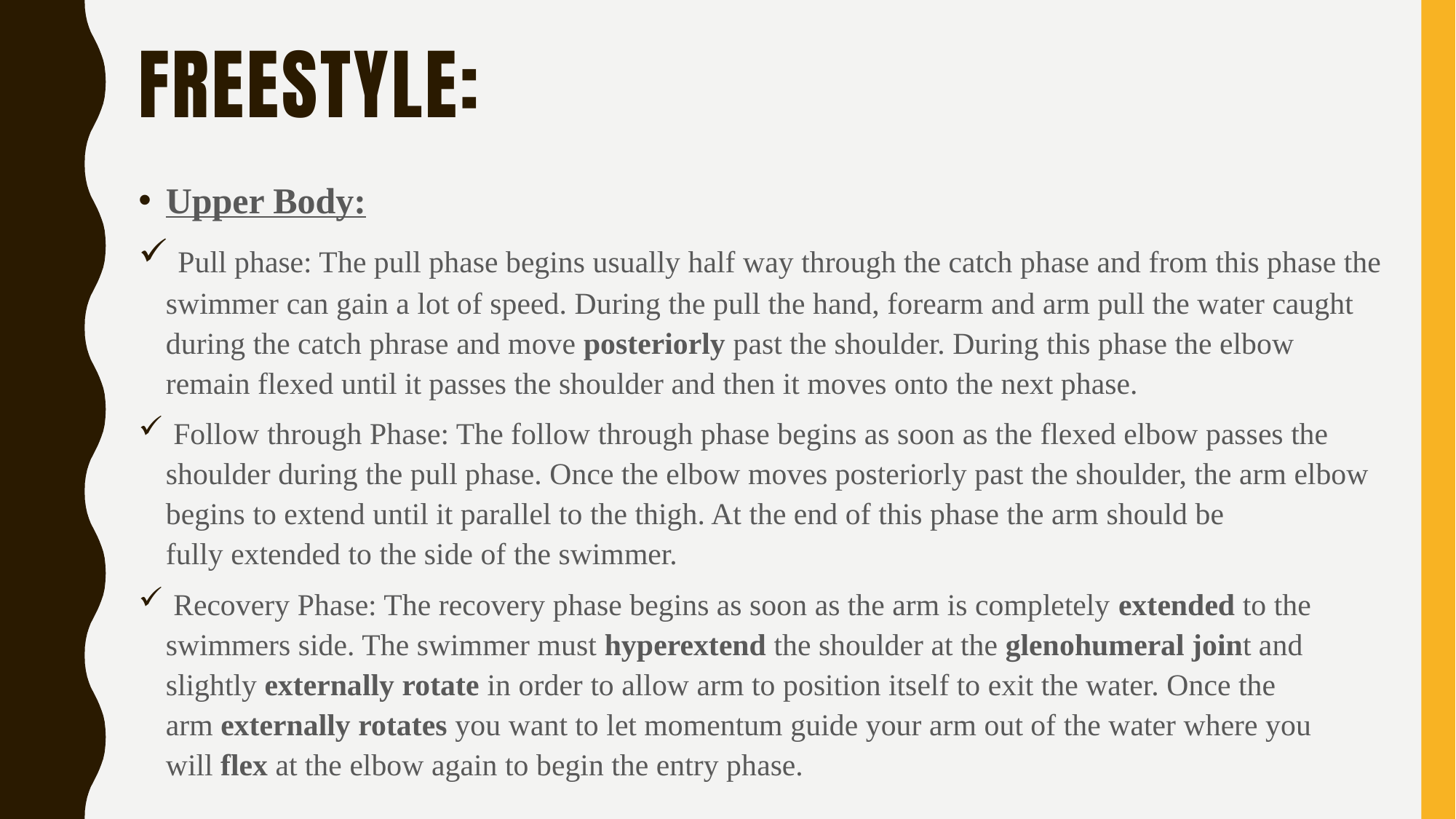

# FREESTYLE:
Upper Body:
 Pull phase: The pull phase begins usually half way through the catch phase and from this phase the swimmer can gain a lot of speed. During the pull the hand, forearm and arm pull the water caught during the catch phrase and move posteriorly past the shoulder. During this phase the elbow remain flexed until it passes the shoulder and then it moves onto the next phase.
 Follow through Phase: The follow through phase begins as soon as the flexed elbow passes the shoulder during the pull phase. Once the elbow moves posteriorly past the shoulder, the arm elbow begins to extend until it parallel to the thigh. At the end of this phase the arm should be fully extended to the side of the swimmer.
 Recovery Phase: The recovery phase begins as soon as the arm is completely extended to the swimmers side. The swimmer must hyperextend the shoulder at the glenohumeral joint and slightly externally rotate in order to allow arm to position itself to exit the water. Once the arm externally rotates you want to let momentum guide your arm out of the water where you will flex at the elbow again to begin the entry phase.